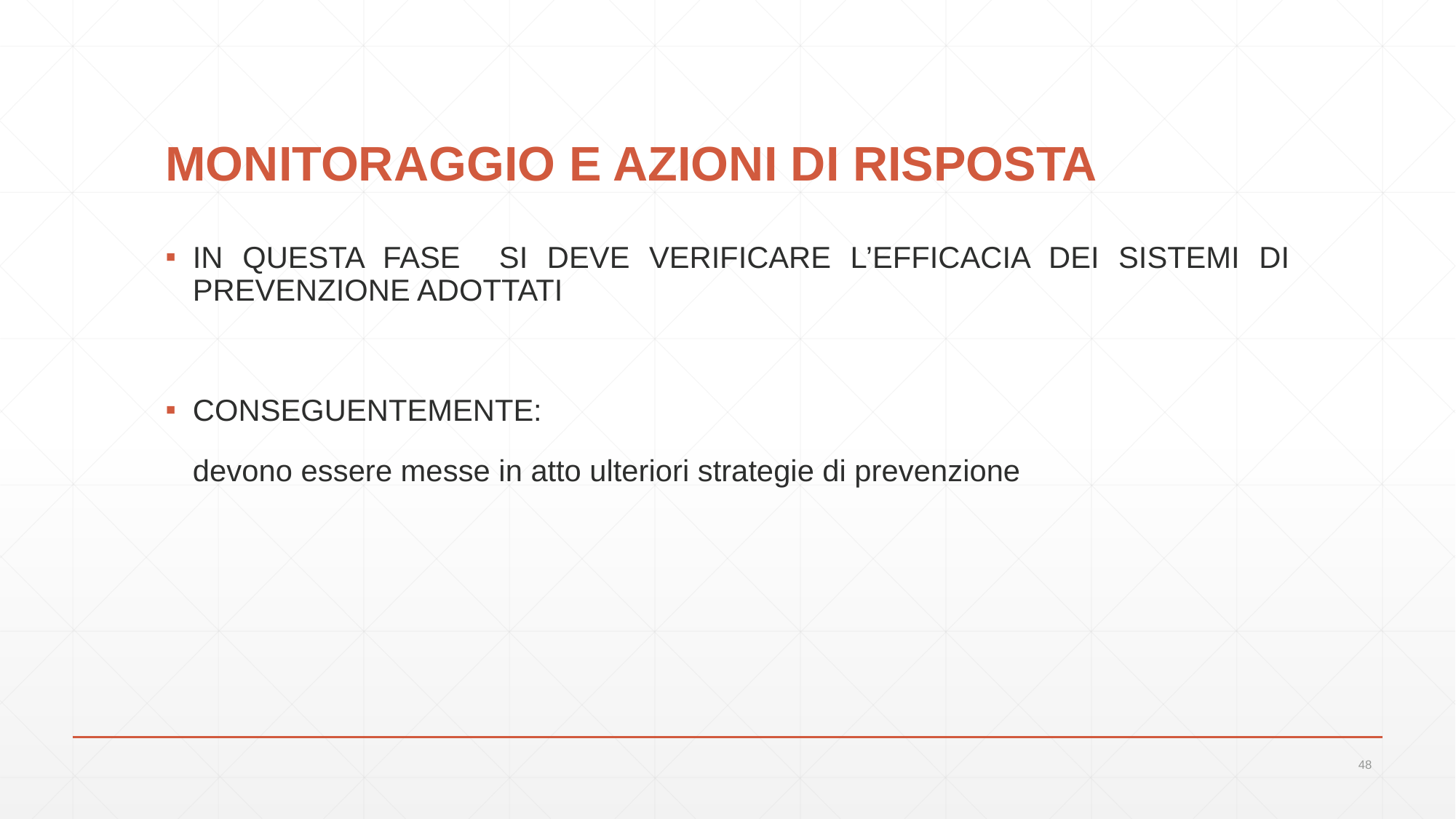

# MONITORAGGIO E AZIONI DI RISPOSTA
IN QUESTA FASE  SI DEVE VERIFICARE L’EFFICACIA DEI SISTEMI DI PREVENZIONE ADOTTATI

CONSEGUENTEMENTE:
	devono essere messe in atto ulteriori strategie di prevenzione

48